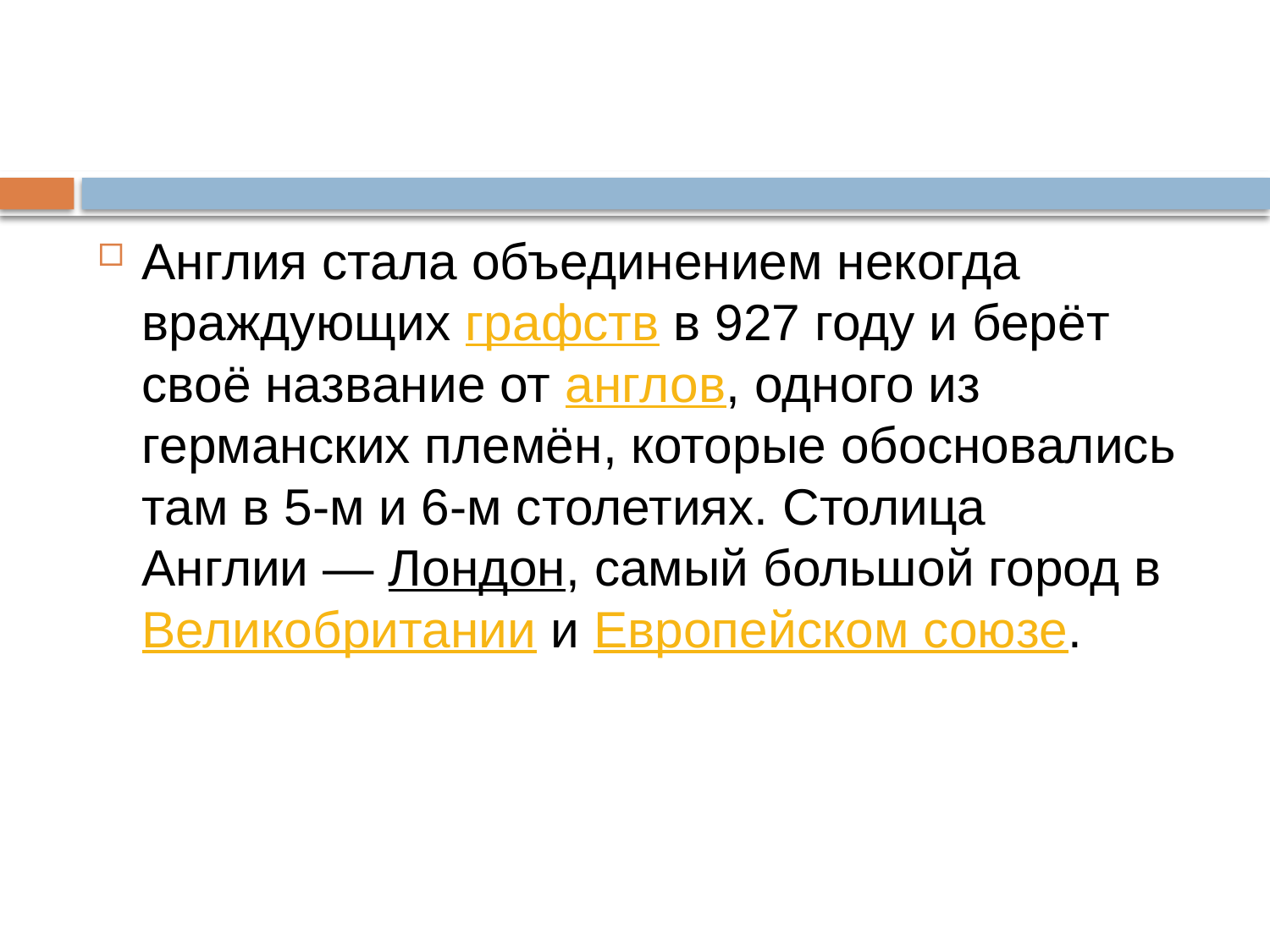

#
Англия стала объединением некогда враждующих графств в 927 году и берёт своё название от англов, одного из германских племён, которые обосновались там в 5-м и 6-м столетиях. Столица Англии — Лондон, самый большой город в Великобритании и Европейском союзе.